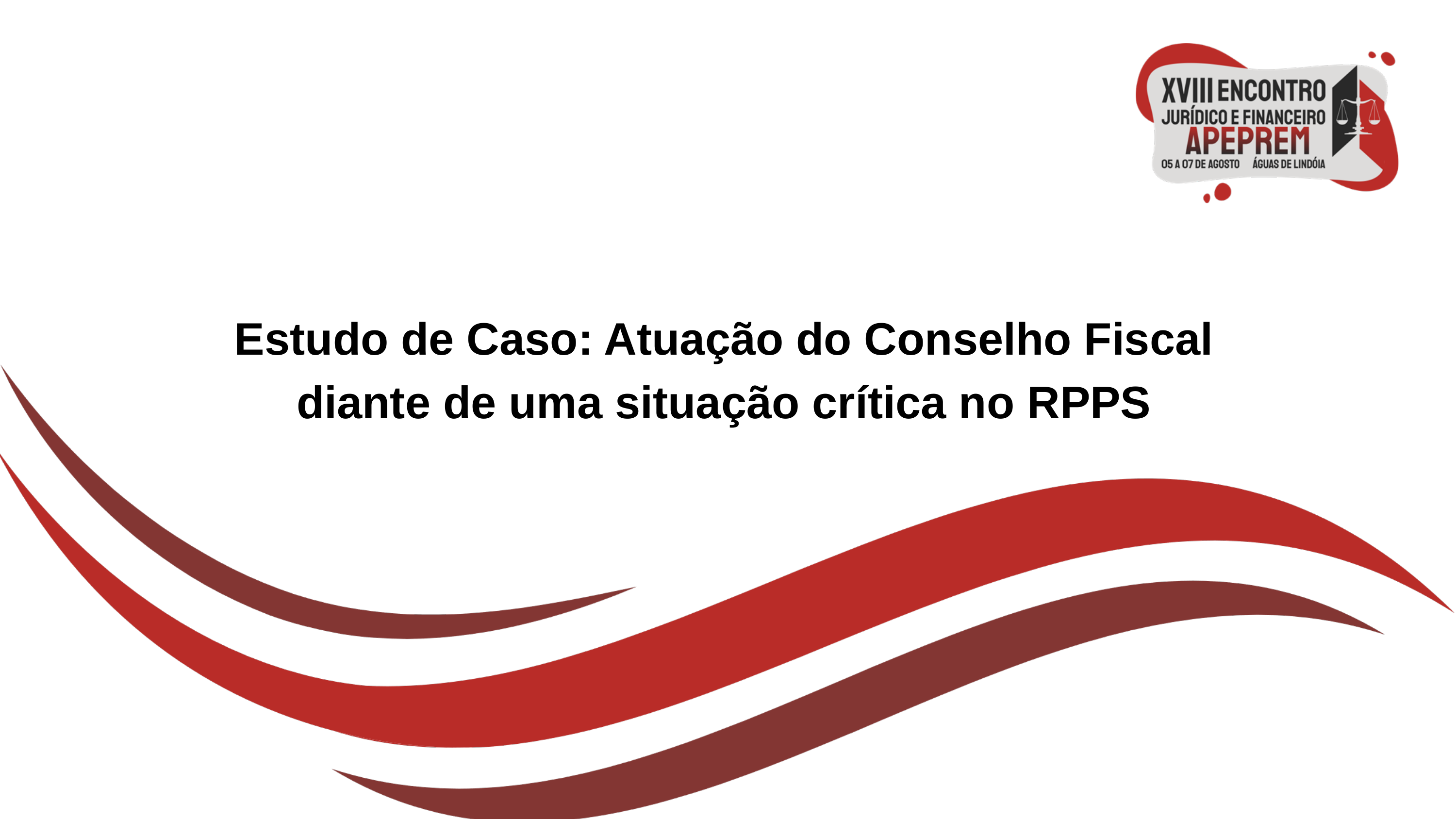

Estudo de Caso: Atuação do Conselho Fiscal diante de uma situação crítica no RPPS